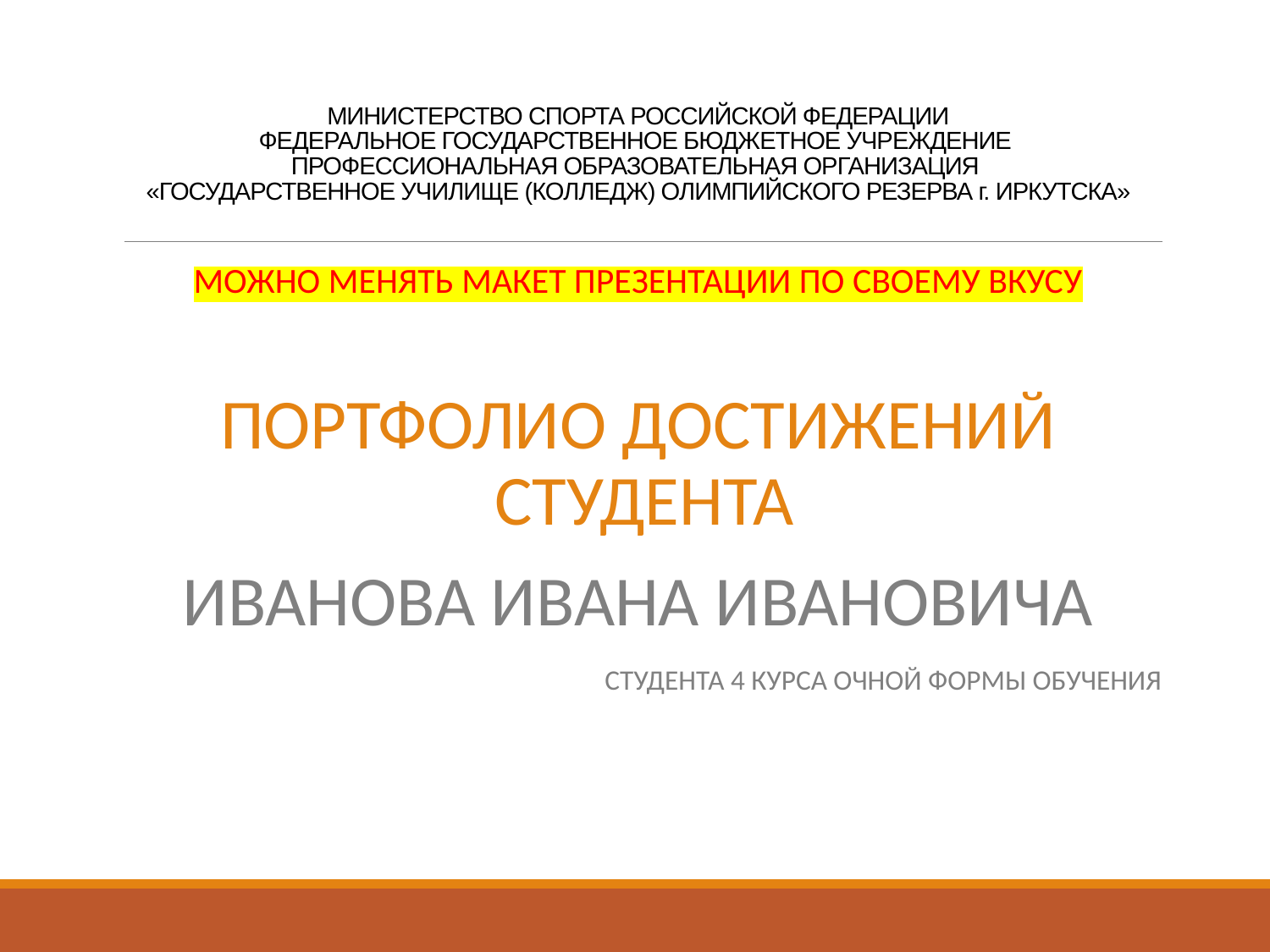

# МИНИСТЕРСТВО СПОРТА РОССИЙСКОЙ ФЕДЕРАЦИИ ФЕДЕРАЛЬНОЕ ГОСУДАРСТВЕННОЕ БЮДЖЕТНОЕ УЧРЕЖДЕНИЕ ПРОФЕССИОНАЛЬНАЯ ОБРАЗОВАТЕЛЬНАЯ ОРГАНИЗАЦИЯ «ГОСУДАРСТВЕННОЕ УЧИЛИЩЕ (КОЛЛЕДЖ) ОЛИМПИЙСКОГО РЕЗЕРВА г. ИРКУТСКА»
МОЖНО МЕНЯТЬ МАКЕТ ПРЕЗЕНТАЦИИ ПО СВОЕМУ ВКУСУ

ПОРТФОЛИО ДОСТИЖЕНИЙ СТУДЕНТА
ИВАНОВА ИВАНА ИВАНОВИЧА
СТУДЕНТА 4 КУРСА ОЧНОЙ ФОРМЫ ОБУЧЕНИЯ